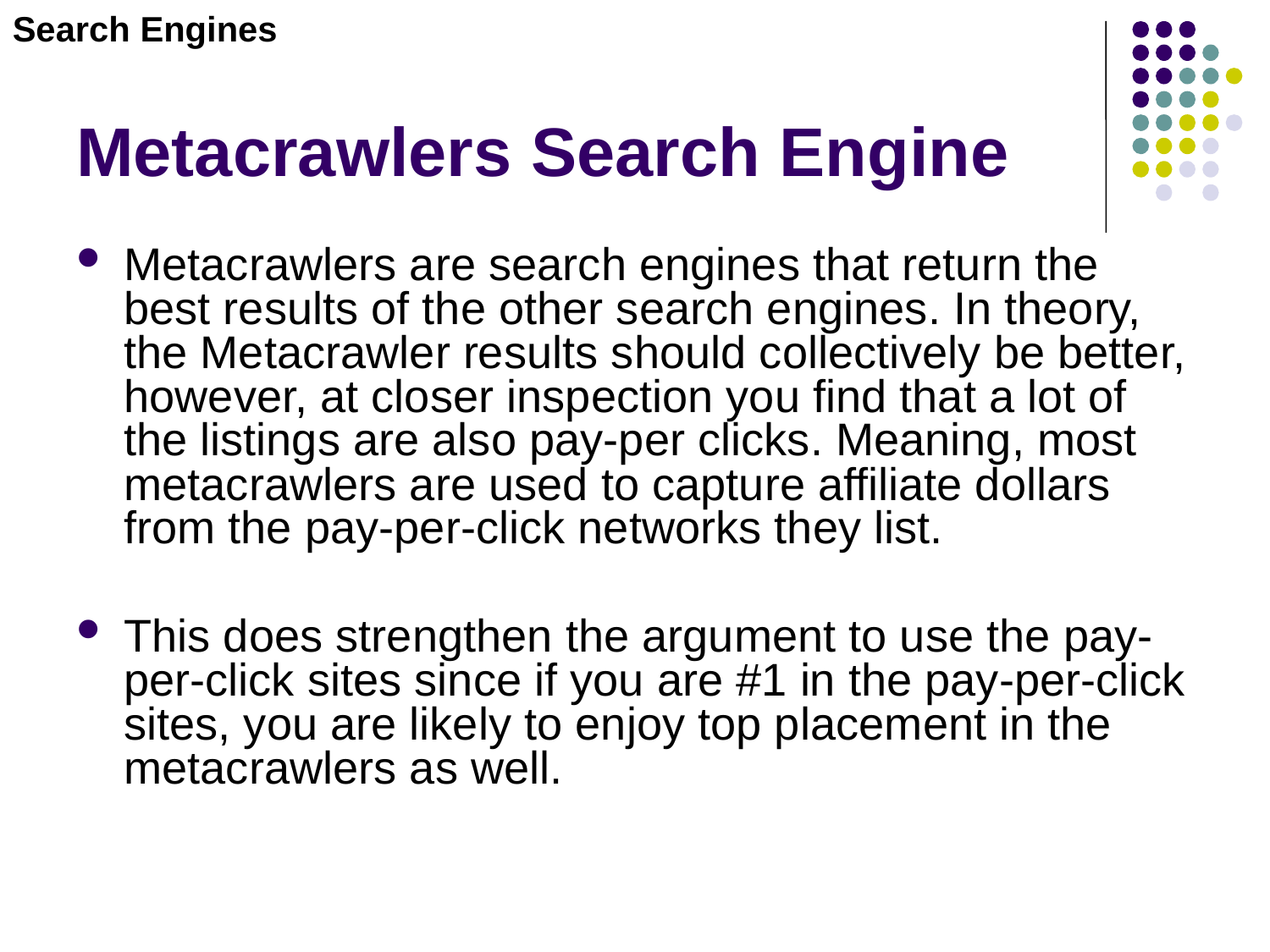

Search Engines
# Metacrawlers Search Engine
Metacrawlers are search engines that return the best results of the other search engines. In theory, the Metacrawler results should collectively be better, however, at closer inspection you find that a lot of the listings are also pay-per clicks. Meaning, most metacrawlers are used to capture affiliate dollars from the pay-per-click networks they list.
This does strengthen the argument to use the pay-per-click sites since if you are #1 in the pay-per-click sites, you are likely to enjoy top placement in the metacrawlers as well.